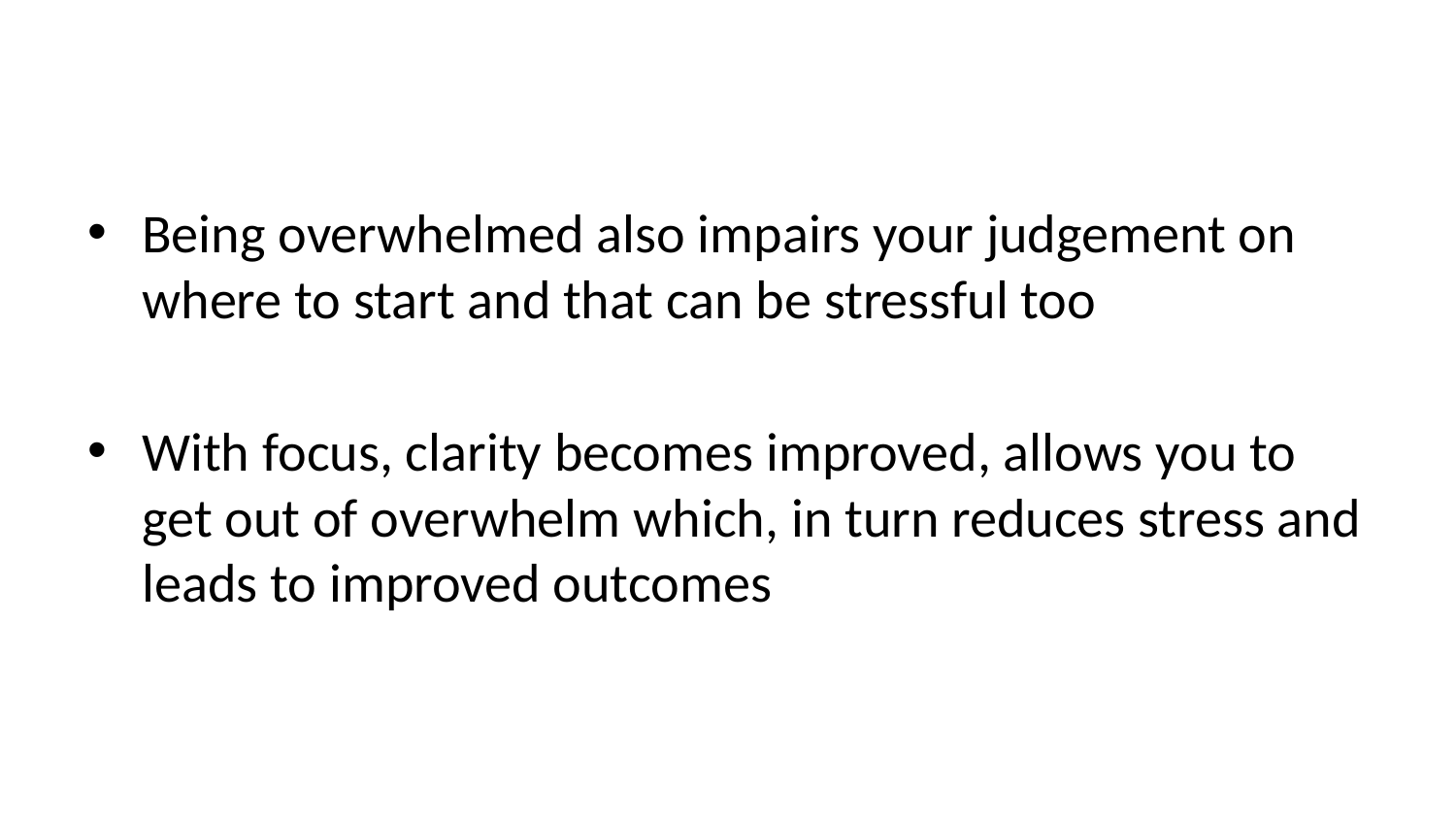

Being overwhelmed also impairs your judgement on where to start and that can be stressful too

With focus, clarity becomes improved, allows you to get out of overwhelm which, in turn reduces stress and leads to improved outcomes